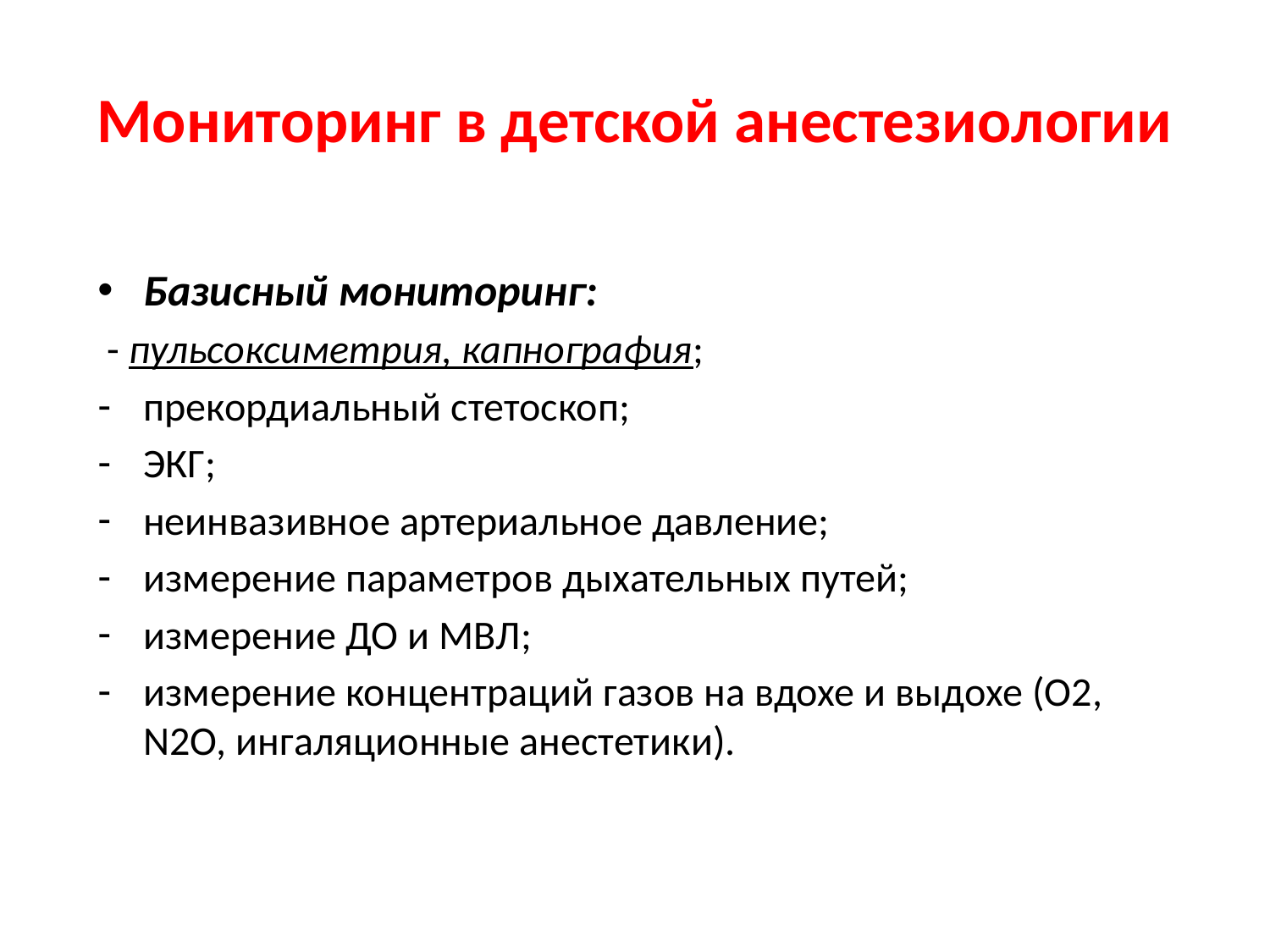

# Мониторинг в детской анестезиологии
Базисный мониторинг:
 - пульсоксиметрия, капнография;
прекордиальный стетоскоп;
ЭКГ;
неинвазивное артериальное давление;
измерение параметров дыхательных путей;
измерение ДО и МВЛ;
измерение концентраций газов на вдохе и выдохе (О2, N2O, ингаляционные анестетики).